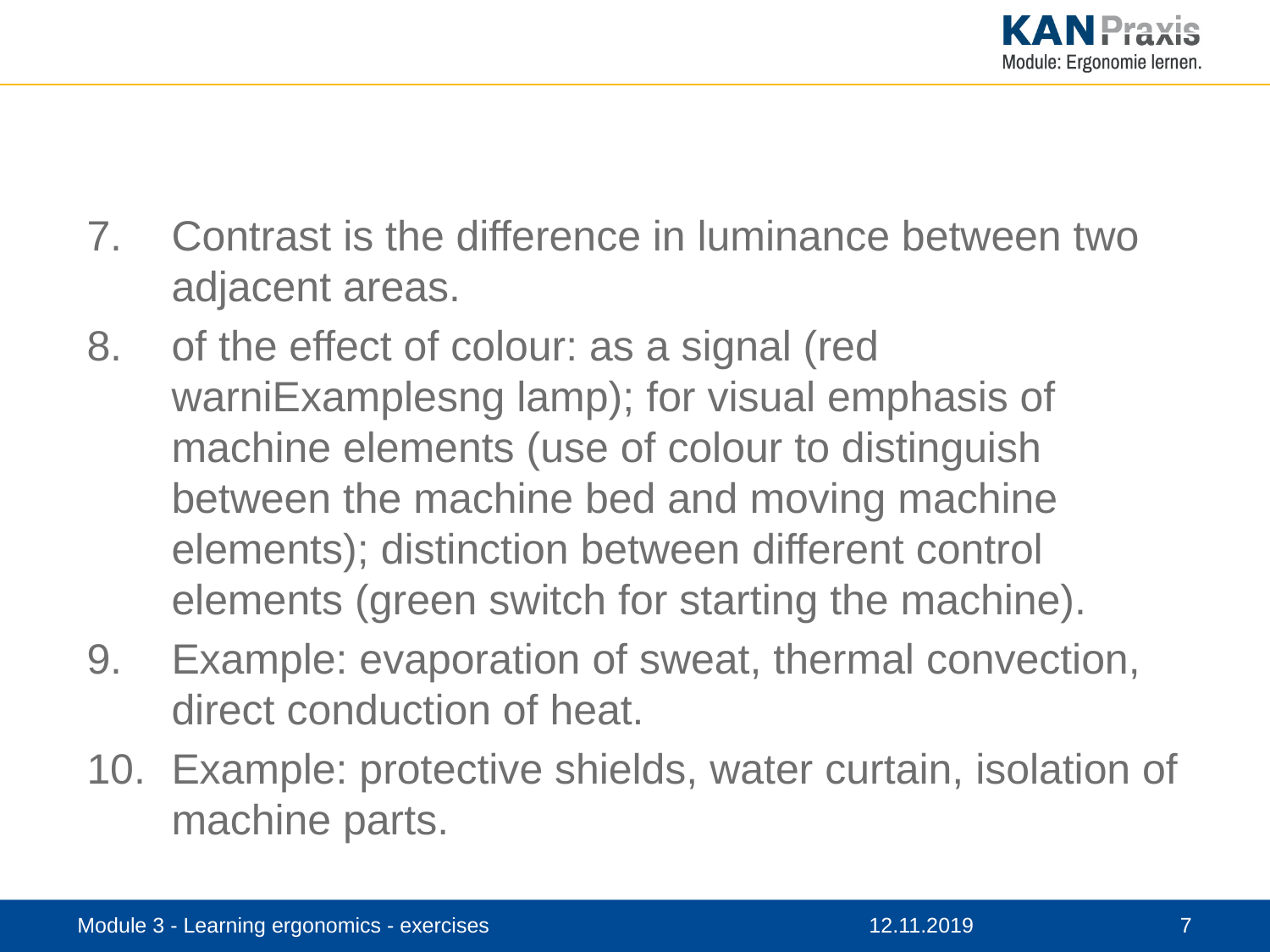

#
Contrast is the difference in luminance between two adjacent areas.
of the effect of colour: as a signal (red warniExamplesng lamp); for visual emphasis of machine elements (use of colour to distinguish between the machine bed and moving machine elements); distinction between different control elements (green switch for starting the machine).
Example: evaporation of sweat, thermal convection, direct conduction of heat.
Example: protective shields, water curtain, isolation of machine parts.

Module 3 - Learning ergonomics - exercises
12.11.2019
7